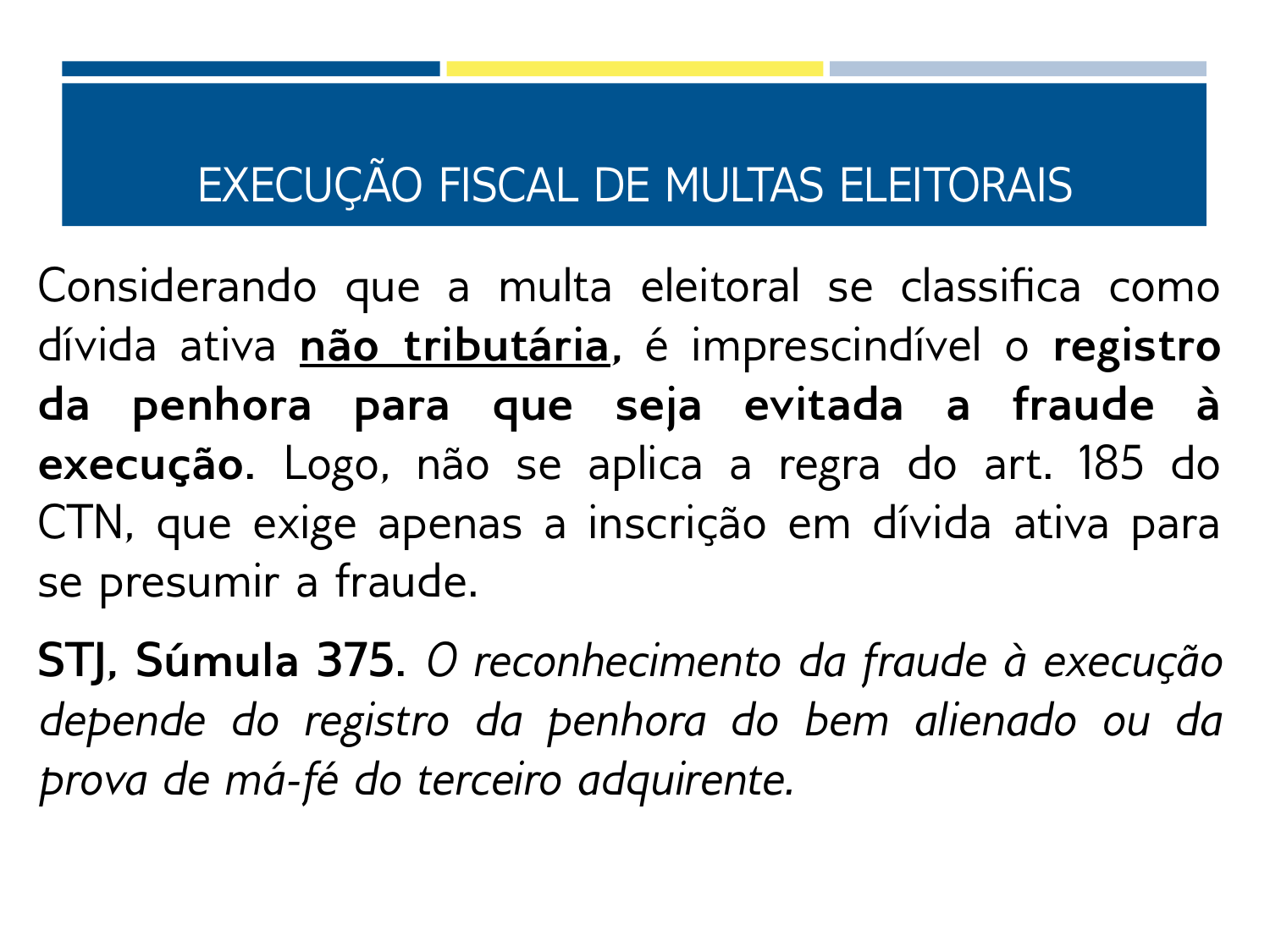

# EXECUÇÃO FISCAL DE MULTAS ELEITORAIS
Considerando que a multa eleitoral se classifica como dívida ativa não tributária, é imprescindível o registro da penhora para que seja evitada a fraude à execução. Logo, não se aplica a regra do art. 185 do CTN, que exige apenas a inscrição em dívida ativa para se presumir a fraude.
STJ, Súmula 375. O reconhecimento da fraude à execução depende do registro da penhora do bem alienado ou da prova de má-fé do terceiro adquirente.